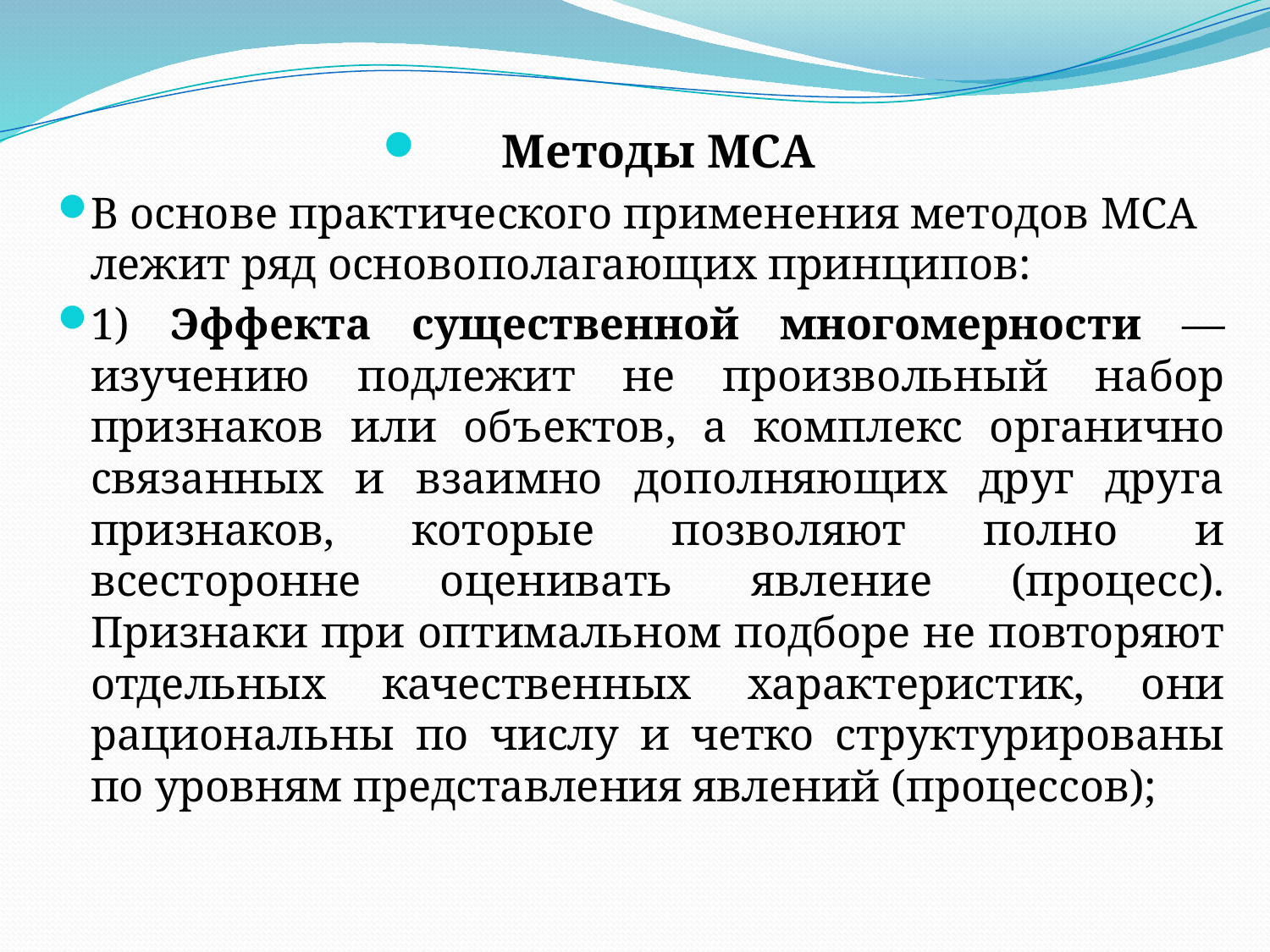

Методы МСА
В основе практического применения методов МСА лежит ряд основополагающих принципов:
1) Эффекта существенной многомерности — изучению подлежит не произвольный набор признаков или объектов, а комплекс органично связанных и взаимно дополняющих друг друга признаков, которые позволяют полно и всесторонне оценивать явление (процесс). Признаки при оптимальном подборе не повторяют отдельных качественных характеристик, они рациональны по числу и четко структурированы по уровням представления явлений (процессов);